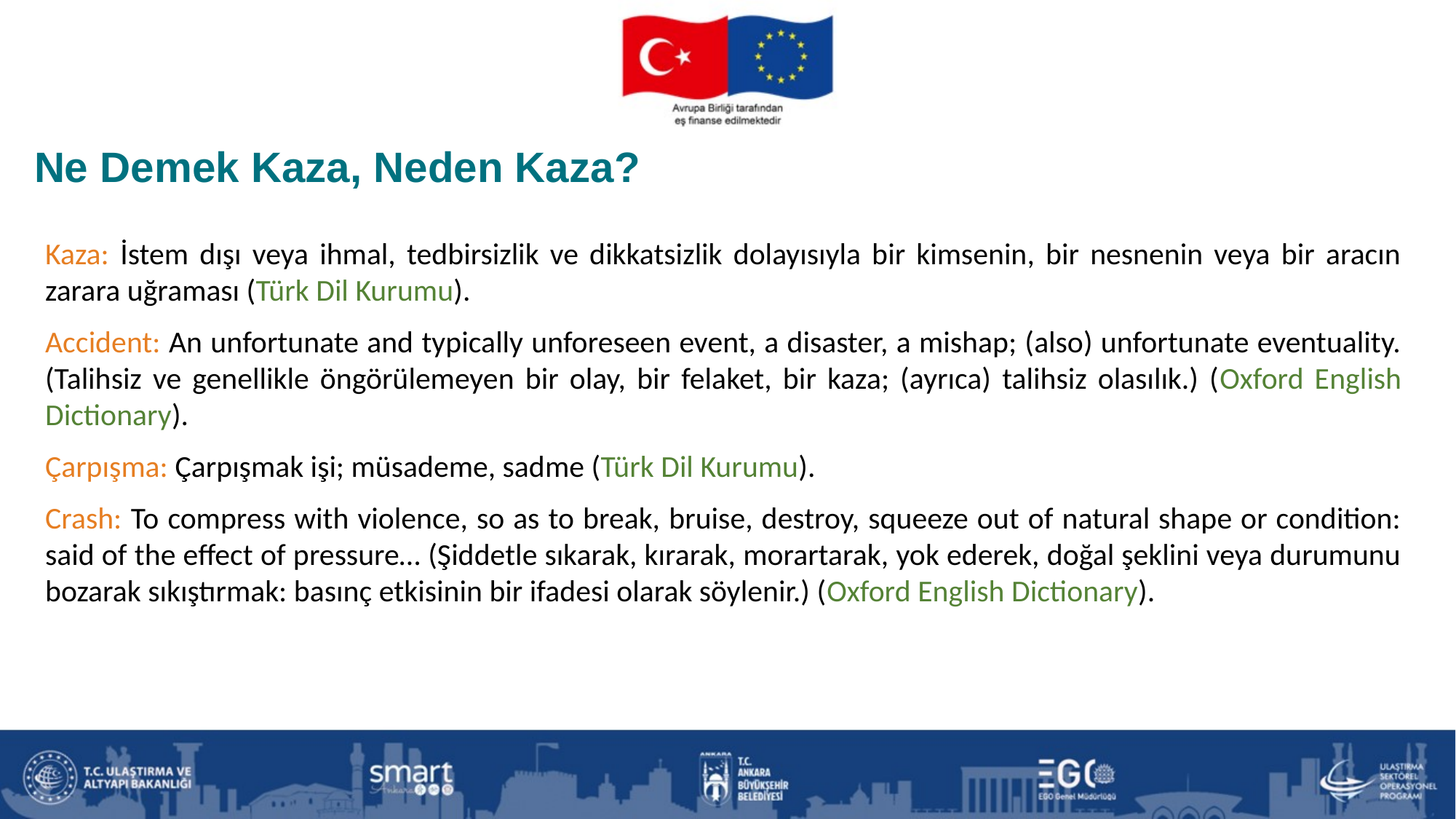

Ne Demek Kaza, Neden Kaza?

Kaza: İstem dışı veya ihmal, tedbirsizlik ve dikkatsizlik dolayısıyla bir kimsenin, bir nesnenin veya bir aracın zarara uğraması (Türk Dil Kurumu).
Accident: An unfortunate and typically unforeseen event, a disaster, a mishap; (also) unfortunate eventuality. (Talihsiz ve genellikle öngörülemeyen bir olay, bir felaket, bir kaza; (ayrıca) talihsiz olasılık.) (Oxford English Dictionary).
Çarpışma: Çarpışmak işi; müsademe, sadme (Türk Dil Kurumu).
Crash: To compress with violence, so as to break, bruise, destroy, squeeze out of natural shape or condition: said of the effect of pressure… (Şiddetle sıkarak, kırarak, morartarak, yok ederek, doğal şeklini veya durumunu bozarak sıkıştırmak: basınç etkisinin bir ifadesi olarak söylenir.) (Oxford English Dictionary).